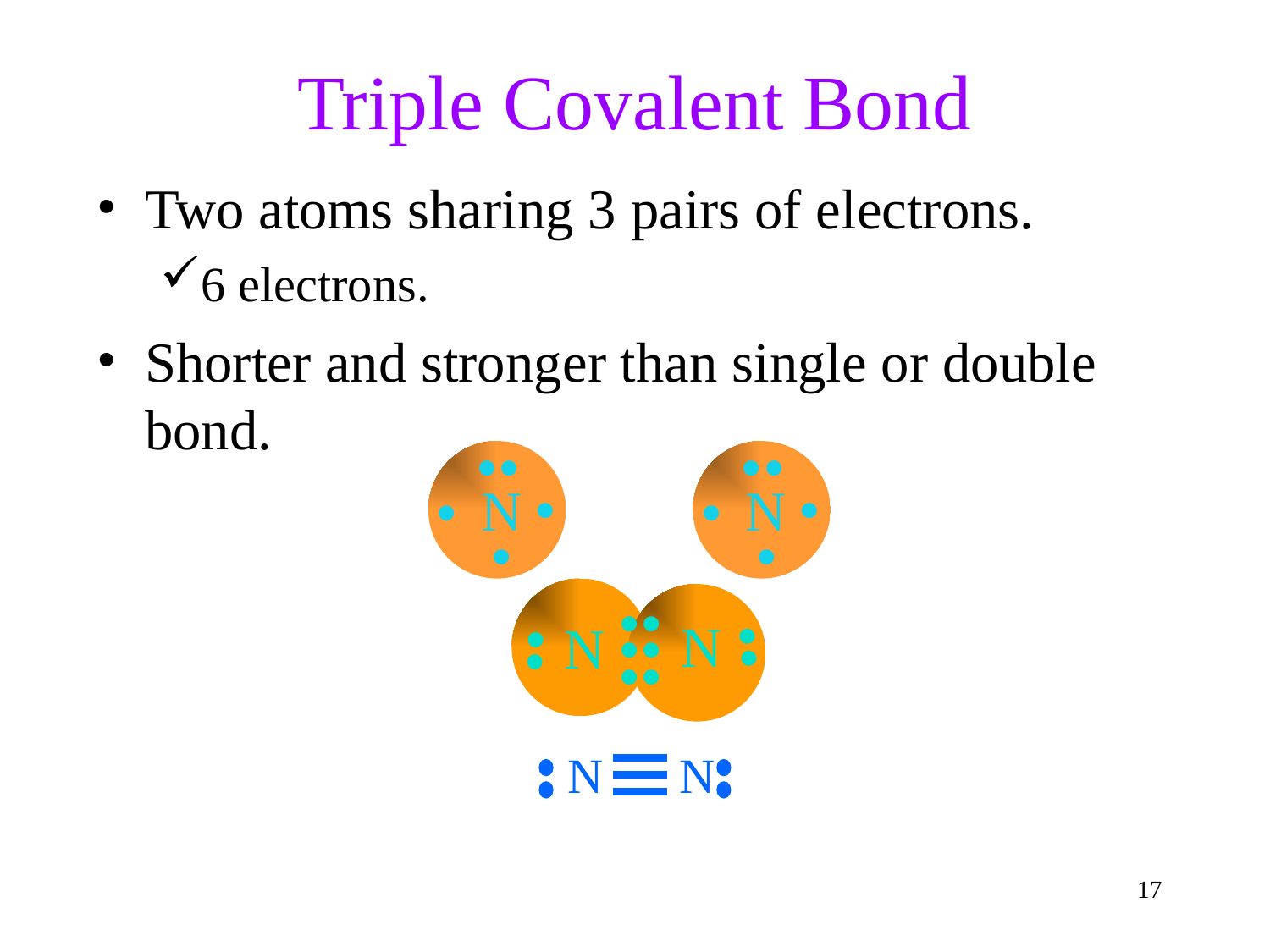

Triple Covalent Bond
Two atoms sharing 3 pairs of electrons.
6 electrons.
Shorter and stronger than single or double bond.
••

•
•
N
•
••

•
•
N
•

N
N
••
••
••
••
••
N
N

17